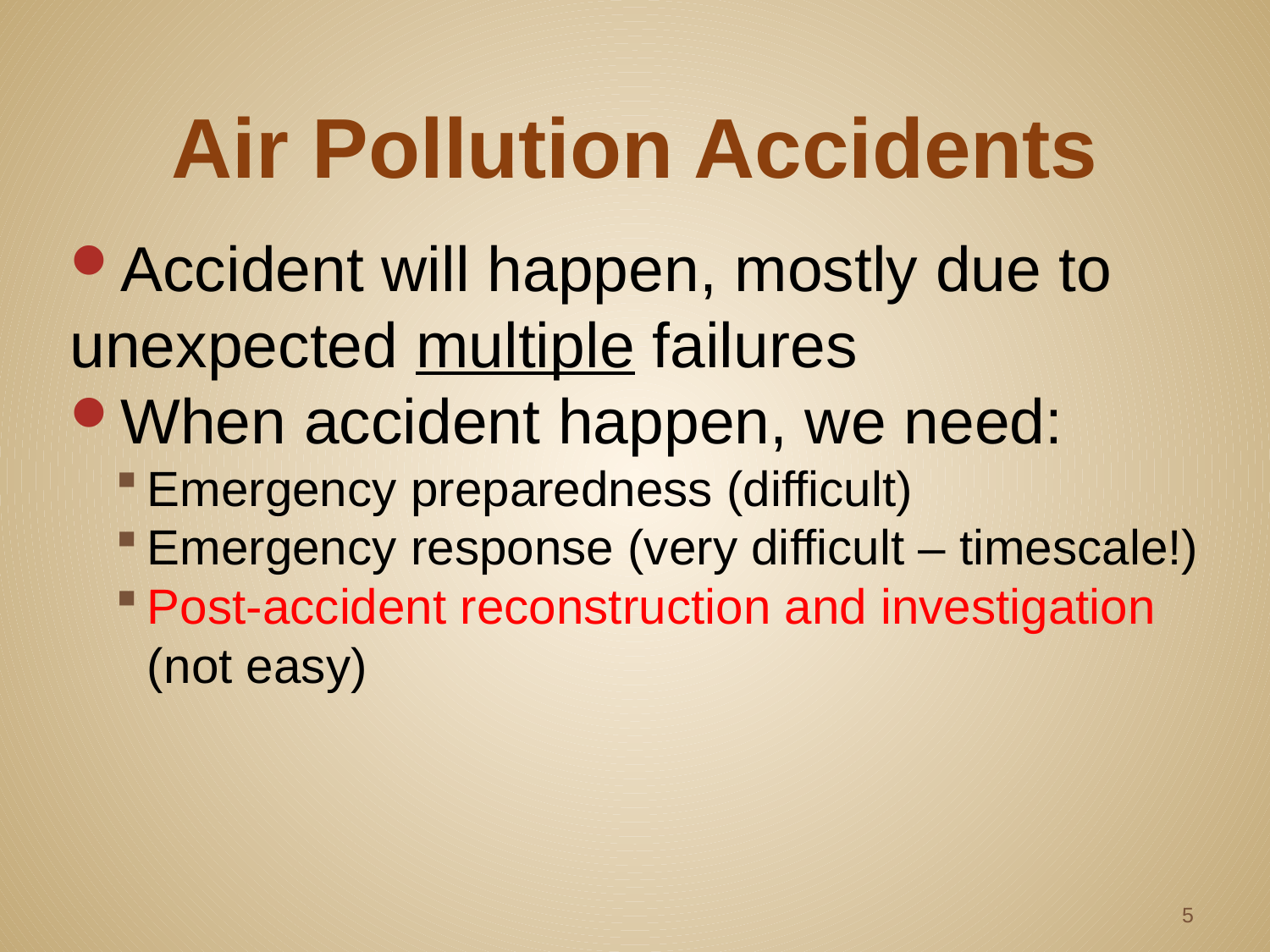

# Air Pollution Accidents
Accident will happen, mostly due to unexpected multiple failures
When accident happen, we need:
Emergency preparedness (difficult)
Emergency response (very difficult – timescale!)
Post-accident reconstruction and investigation (not easy)
5